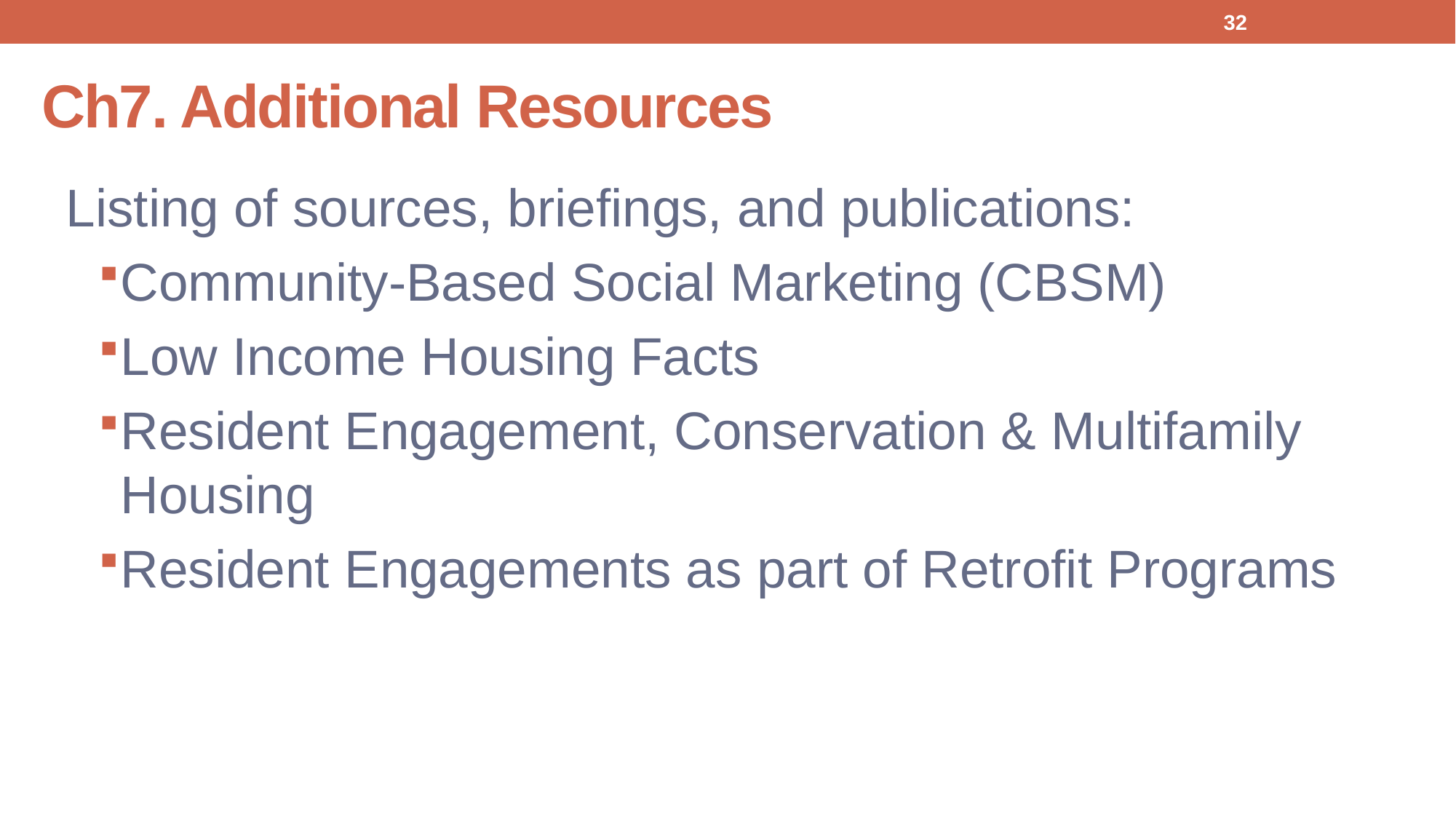

32
# Ch7. Additional Resources
Listing of sources, briefings, and publications:
Community-Based Social Marketing (CBSM)
Low Income Housing Facts
Resident Engagement, Conservation & Multifamily Housing
Resident Engagements as part of Retrofit Programs